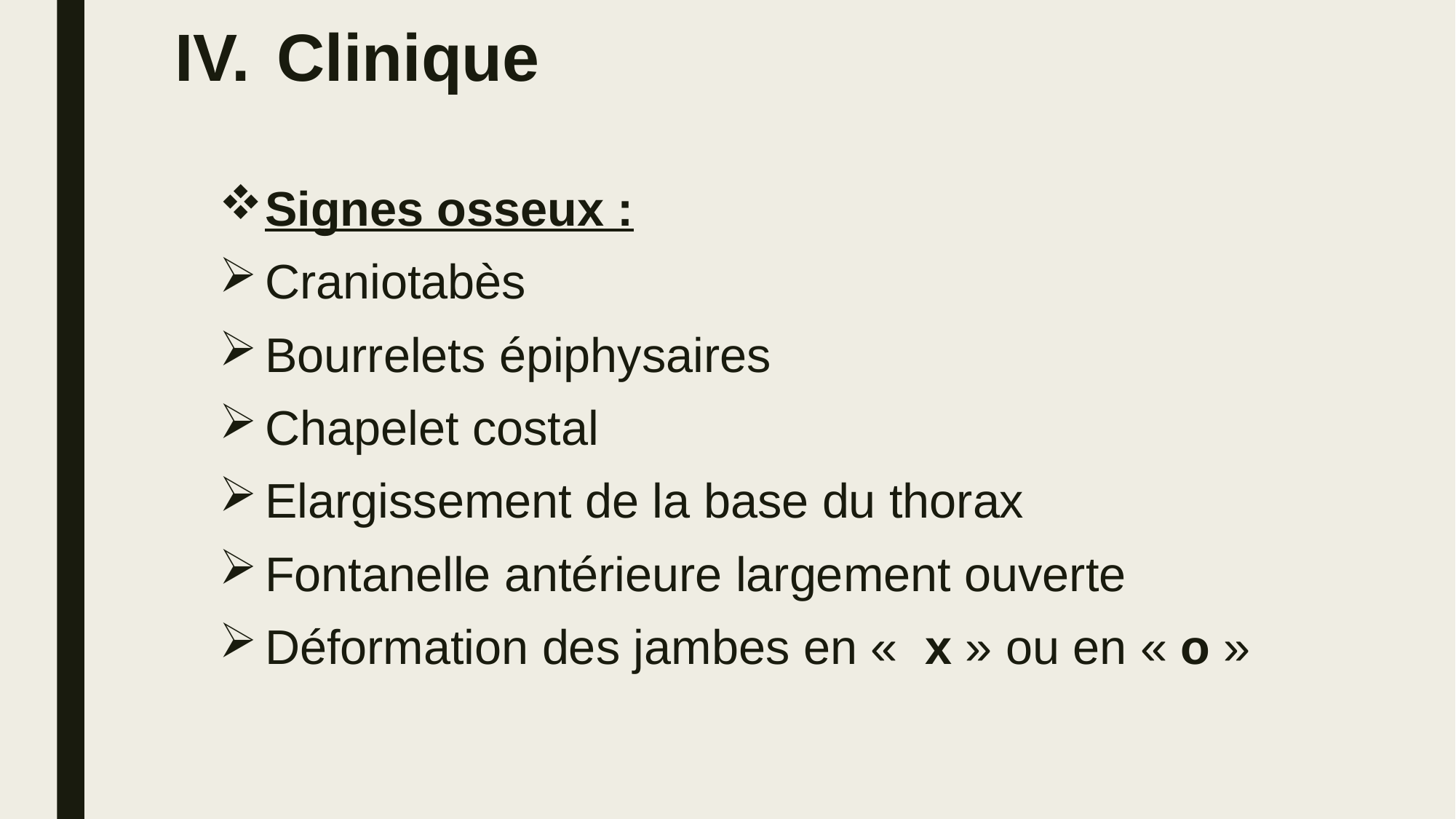

# Clinique
Signes osseux :
Craniotabès
Bourrelets épiphysaires
Chapelet costal
Elargissement de la base du thorax
Fontanelle antérieure largement ouverte
Déformation des jambes en «  x » ou en « o »